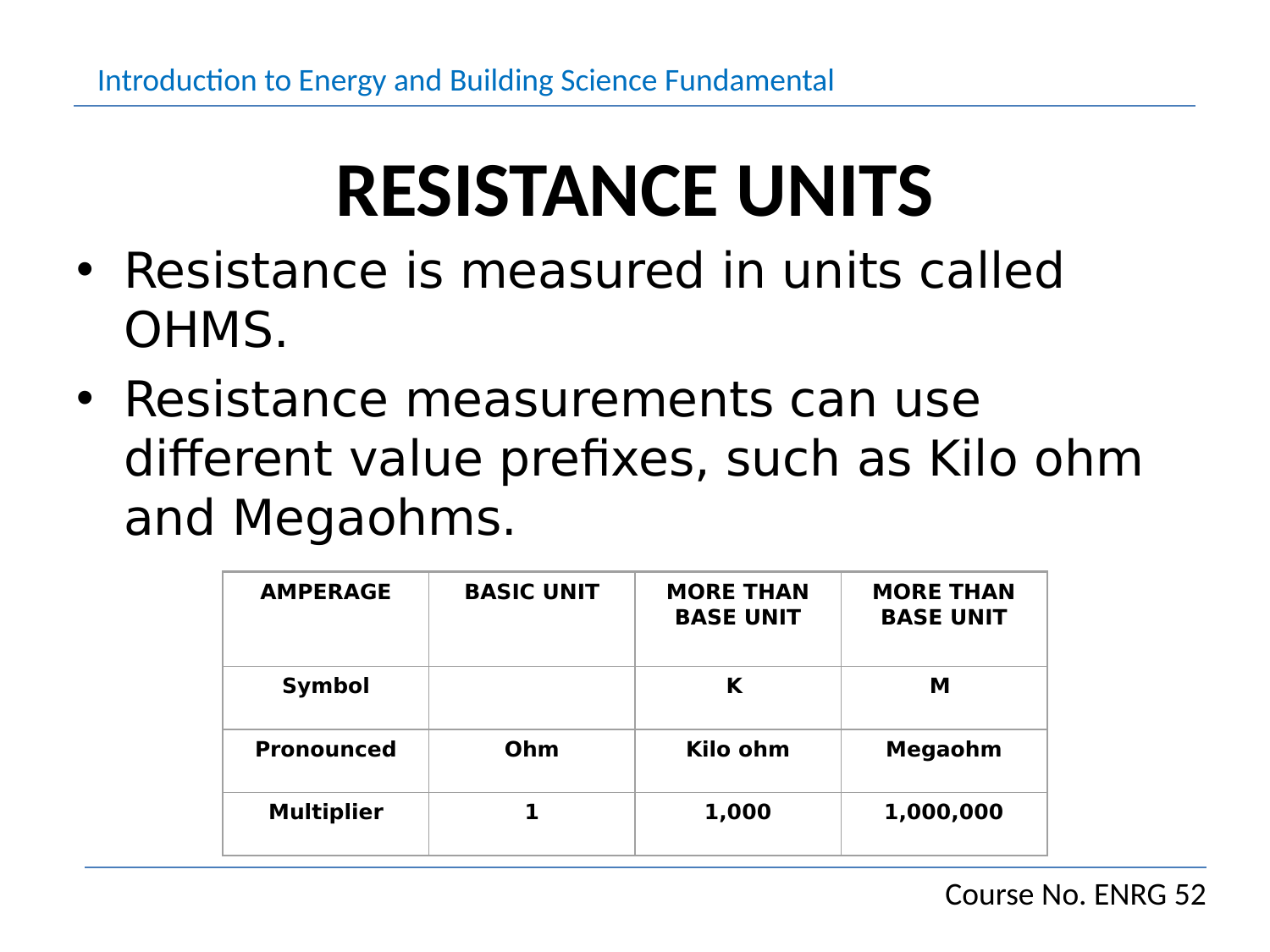

# RESISTANCE UNITS
Resistance is measured in units called OHMS.
Resistance measurements can use different value prefixes, such as Kilo ohm and Megaohms.

AMPERAGE

BASIC UNIT

MORE THAN
BASE UNIT

MORE THAN
BASE UNIT

Symbol

K

M

Pronounced

Ohm

Kilo ohm

Megaohm

Multiplier

1

1,000

1,000,000